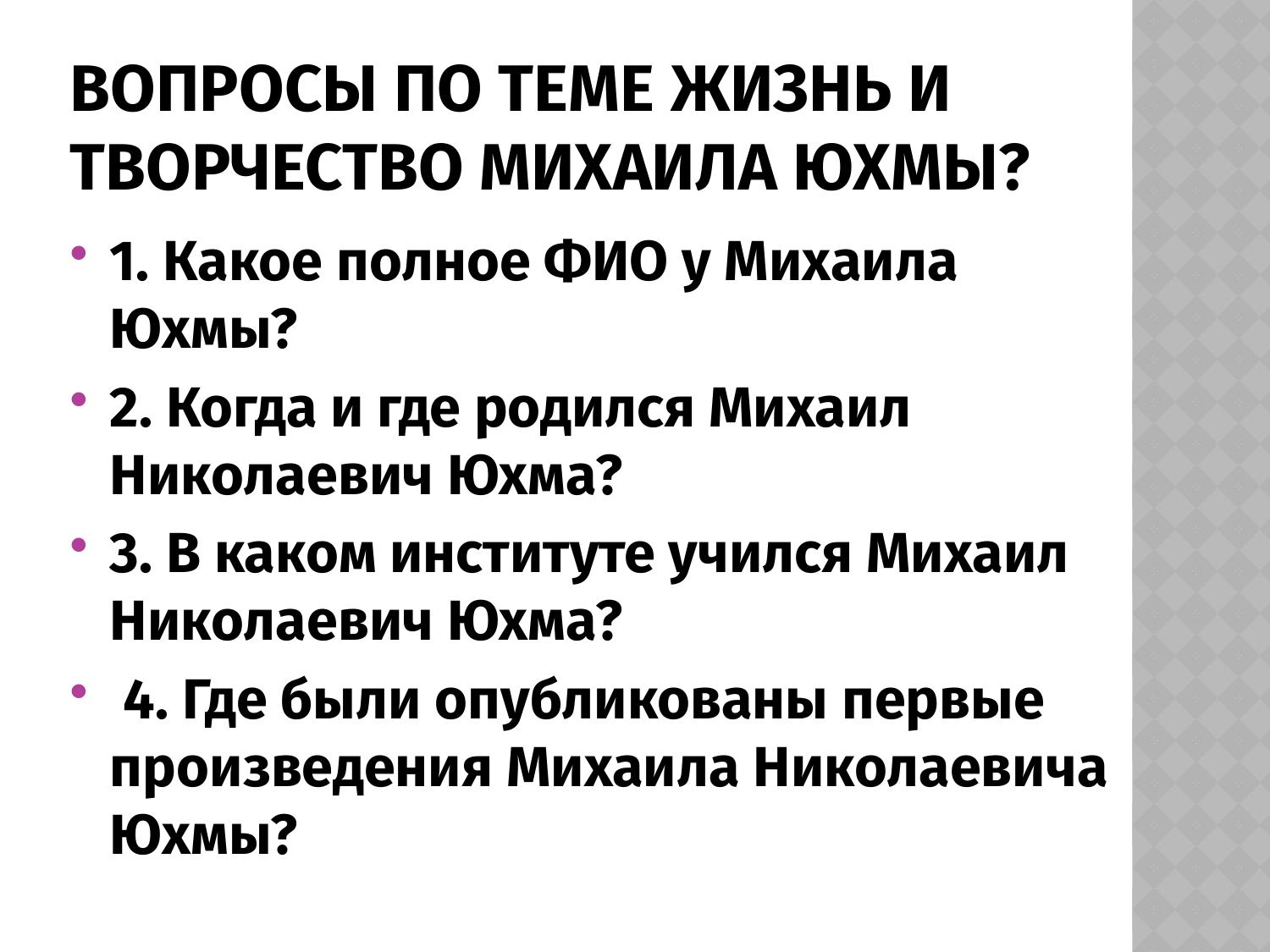

# Вопросы по теме жизнь и творчество Михаила Юхмы?
1. Какое полное ФИО у Михаила Юхмы?
2. Когда и где родился Михаил Николаевич Юхма?
3. В каком институте учился Михаил Николаевич Юхма?
 4. Где были опубликованы первые произведения Михаила Николаевича Юхмы?